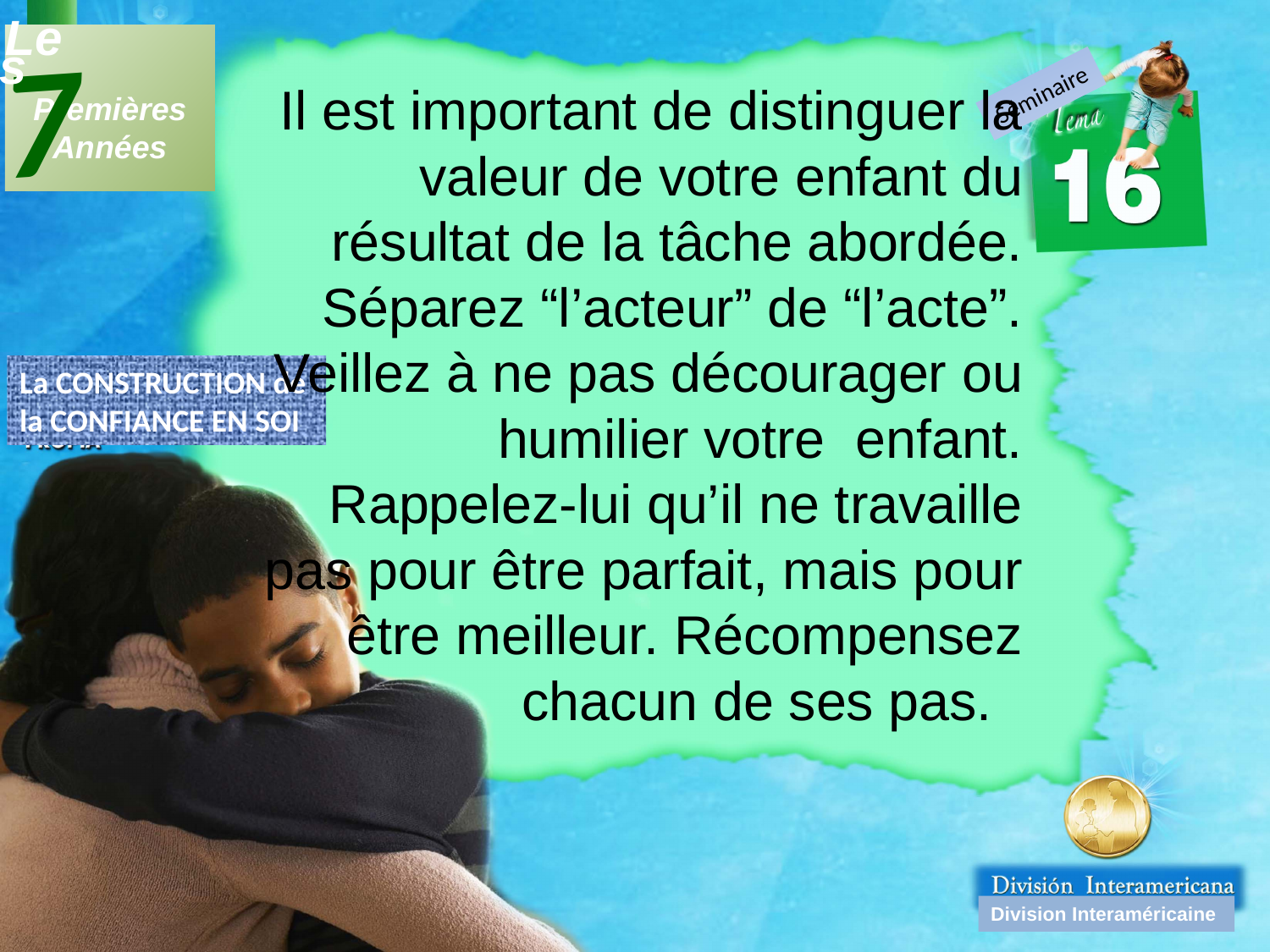

7
Les
         Premières
Années
Il est important de distinguer la valeur de votre enfant du résultat de la tâche abordée. Séparez “l’acteur” de “l’acte”. Veillez à ne pas décourager ou humilier votre  enfant. Rappelez-lui qu’il ne travaille pas pour être parfait, mais pour être meilleur. Récompensez chacun de ses pas.
Séminaire
La CONSTRUCTION de
la CONFIANCE EN SOI
Division Interaméricaine